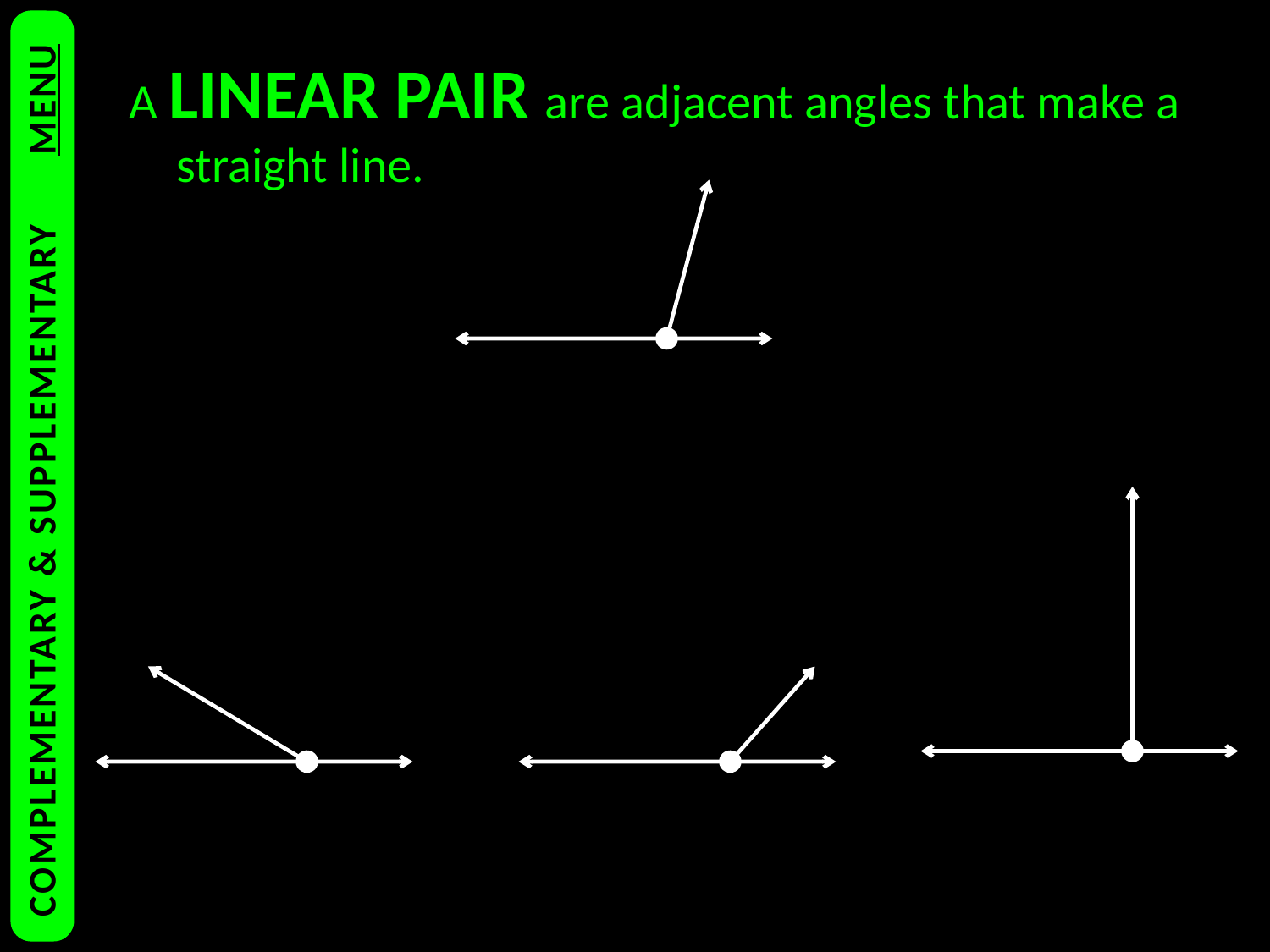

A LINEAR PAIR are adjacent angles that make a straight line.

COMPLEMENTARY & SUPPLEMENTARY	MENU